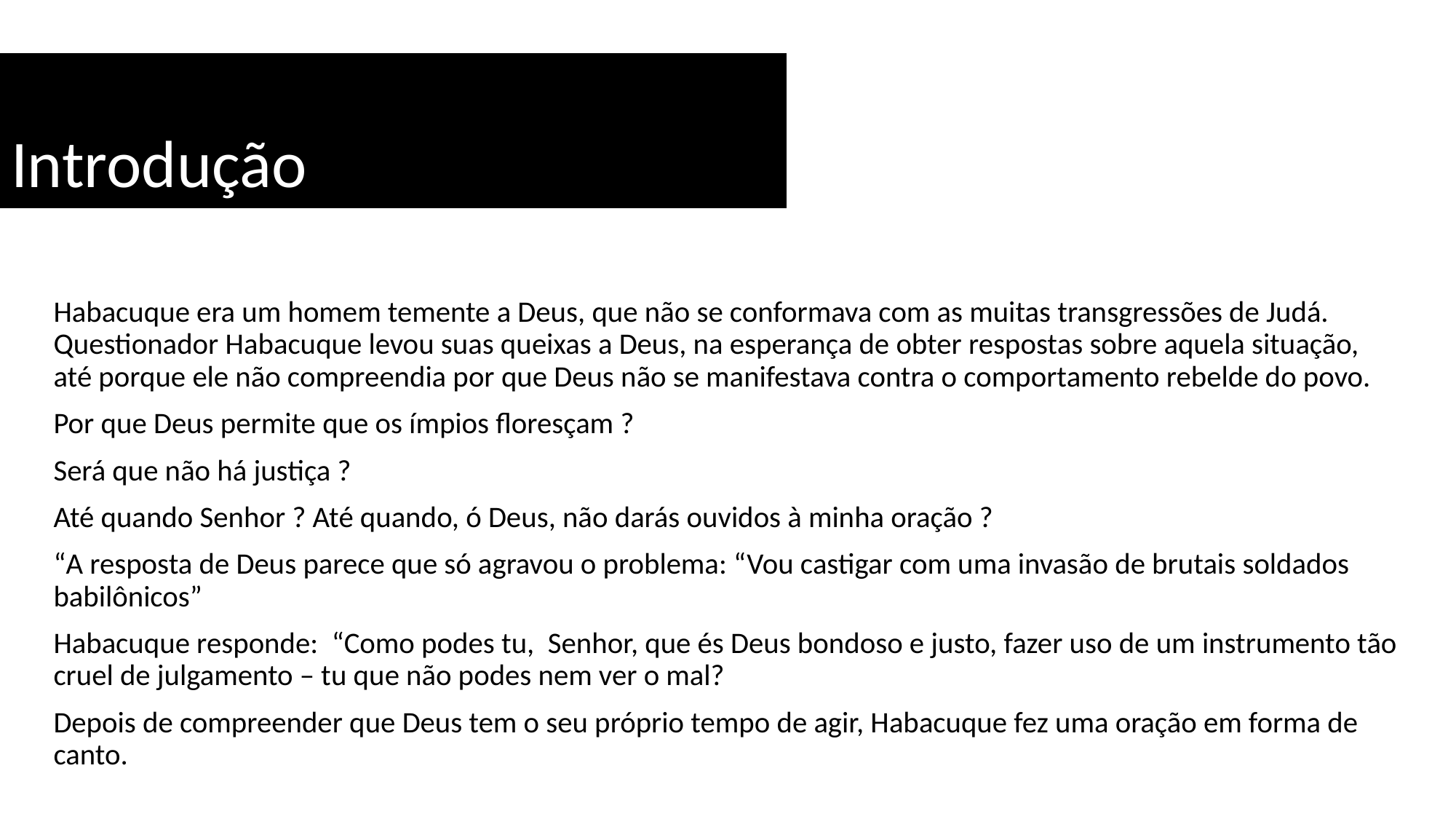

# Introdução
Habacuque era um homem temente a Deus, que não se conformava com as muitas transgressões de Judá. Questionador Habacuque levou suas queixas a Deus, na esperança de obter respostas sobre aquela situação, até porque ele não compreendia por que Deus não se manifestava contra o comportamento rebelde do povo.
Por que Deus permite que os ímpios floresçam ?
Será que não há justiça ?
Até quando Senhor ? Até quando, ó Deus, não darás ouvidos à minha oração ?
“A resposta de Deus parece que só agravou o problema: “Vou castigar com uma invasão de brutais soldados babilônicos”
Habacuque responde:  “Como podes tu,  Senhor, que és Deus bondoso e justo, fazer uso de um instrumento tão cruel de julgamento – tu que não podes nem ver o mal?
Depois de compreender que Deus tem o seu próprio tempo de agir, Habacuque fez uma oração em forma de canto.